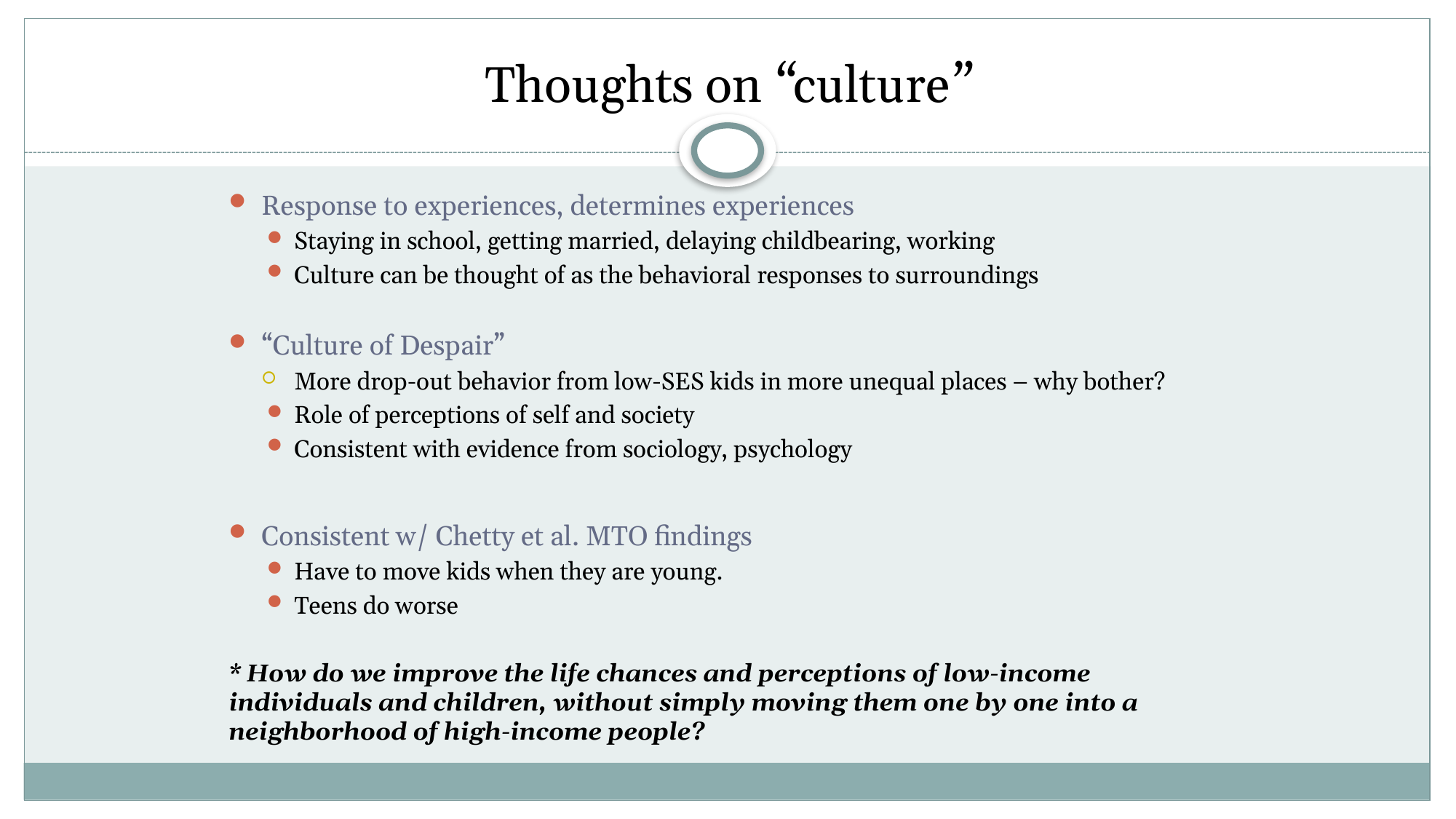

# Thoughts on “culture”
Response to experiences, determines experiences
Staying in school, getting married, delaying childbearing, working
Culture can be thought of as the behavioral responses to surroundings

“Culture of Despair”
More drop-out behavior from low-SES kids in more unequal places – why bother?
Role of perceptions of self and society
Consistent with evidence from sociology, psychology

Consistent w/ Chetty et al. MTO findings
Have to move kids when they are young.
Teens do worse

* How do we improve the life chances and perceptions of low-income individuals and children, without simply moving them one by one into a neighborhood of high-income people?